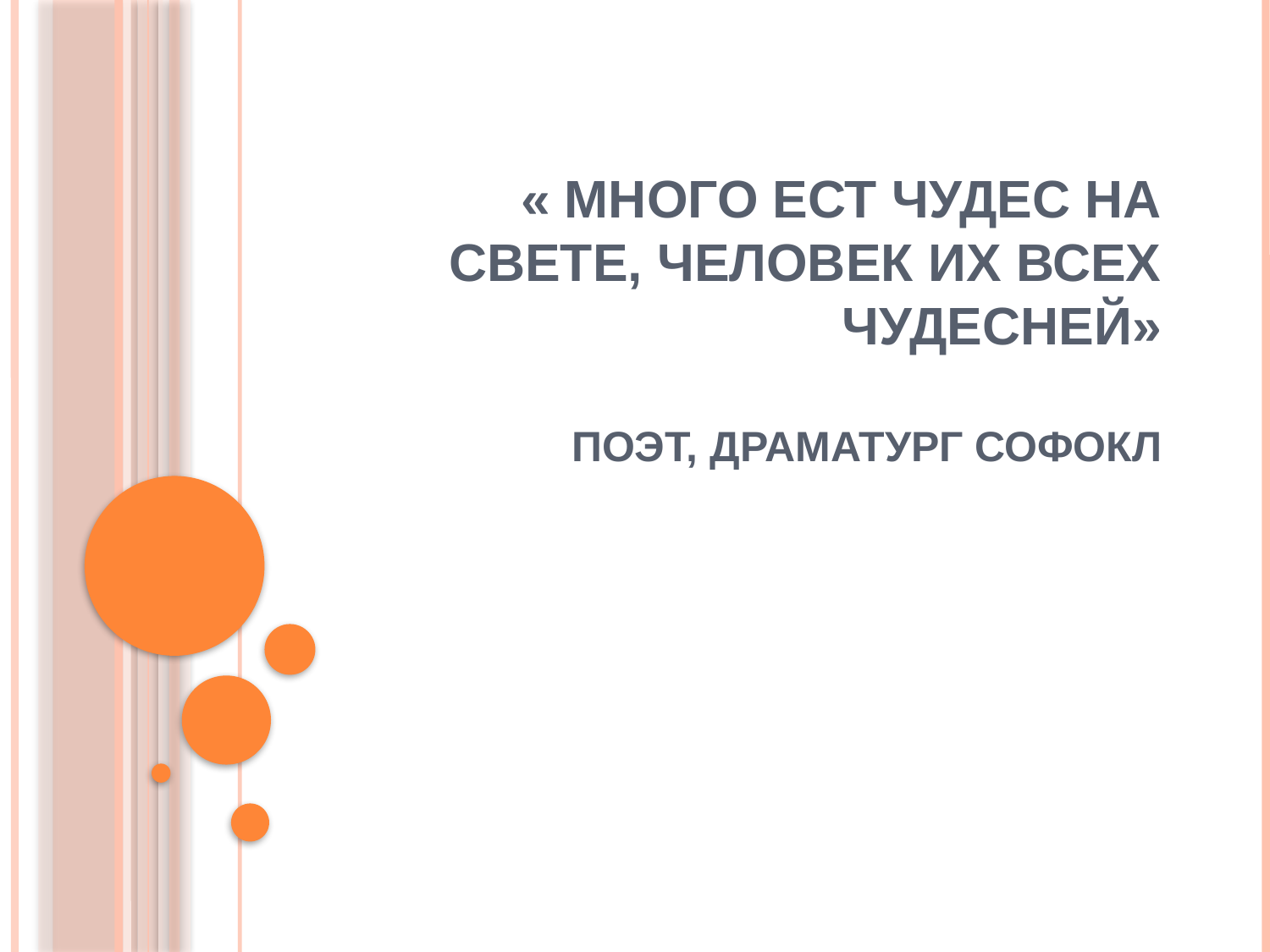

# « Много ест чудес на свете, Человек их всех чудесней» Поэт, драматург Софокл